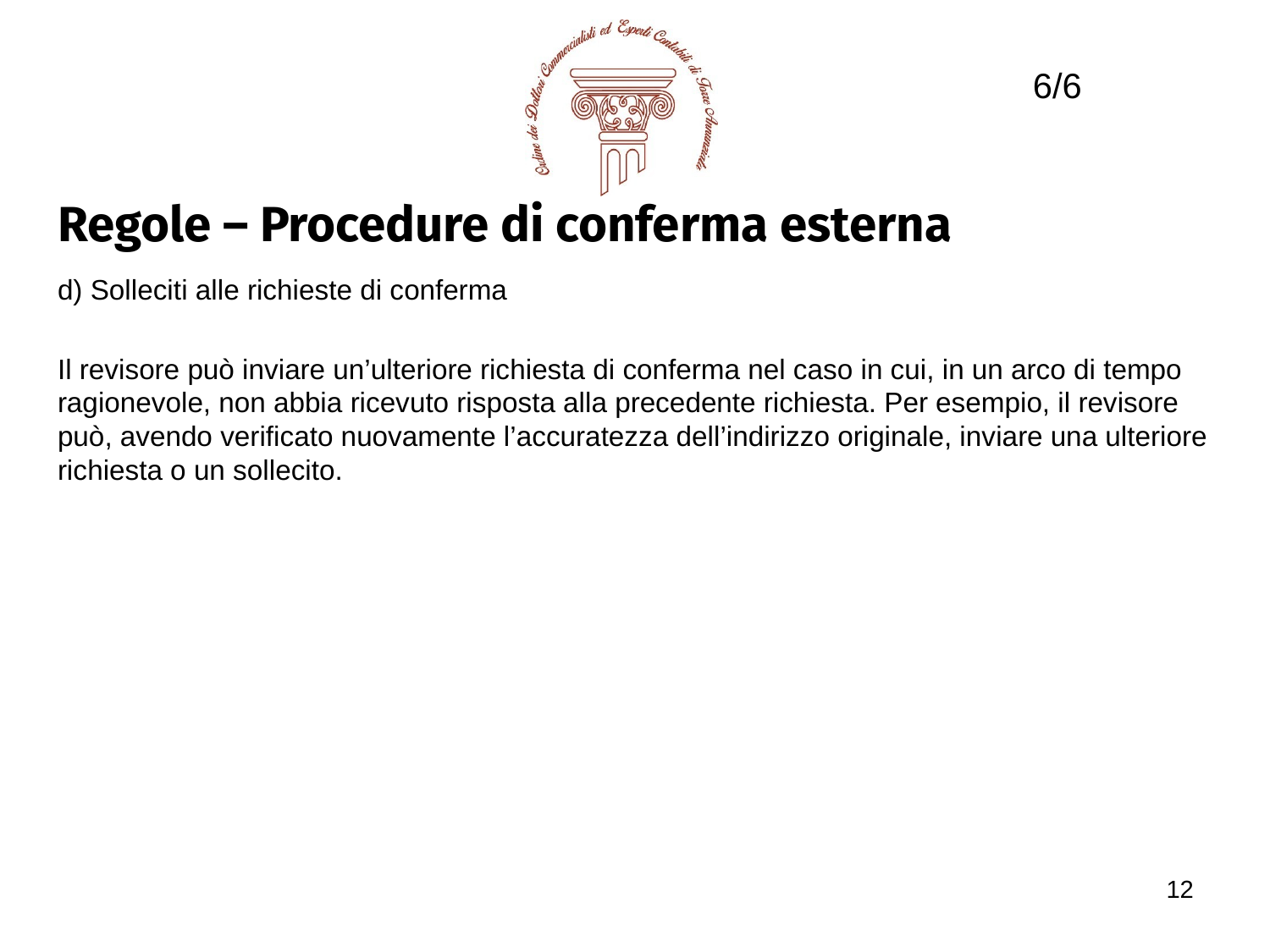

6/6
Regole – Procedure di conferma esterna

d) Solleciti alle richieste di conferma

Il revisore può inviare un’ulteriore richiesta di conferma nel caso in cui, in un arco di tempo ragionevole, non abbia ricevuto risposta alla precedente richiesta. Per esempio, il revisore può, avendo verificato nuovamente l’accuratezza dell’indirizzo originale, inviare una ulteriore richiesta o un sollecito.

12